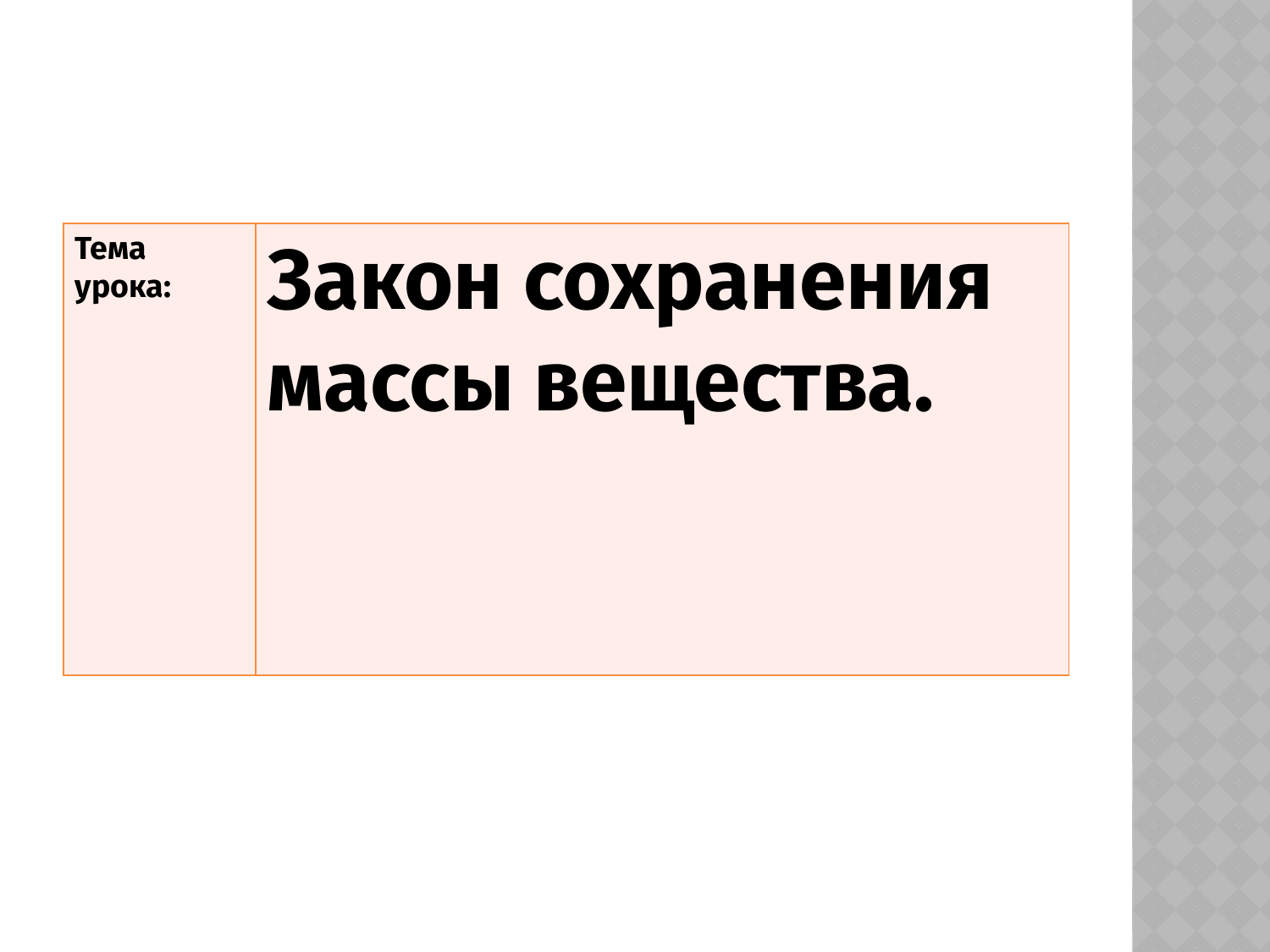

#
| Тема урока: | Закон сохранения массы вещества. |
| --- | --- |